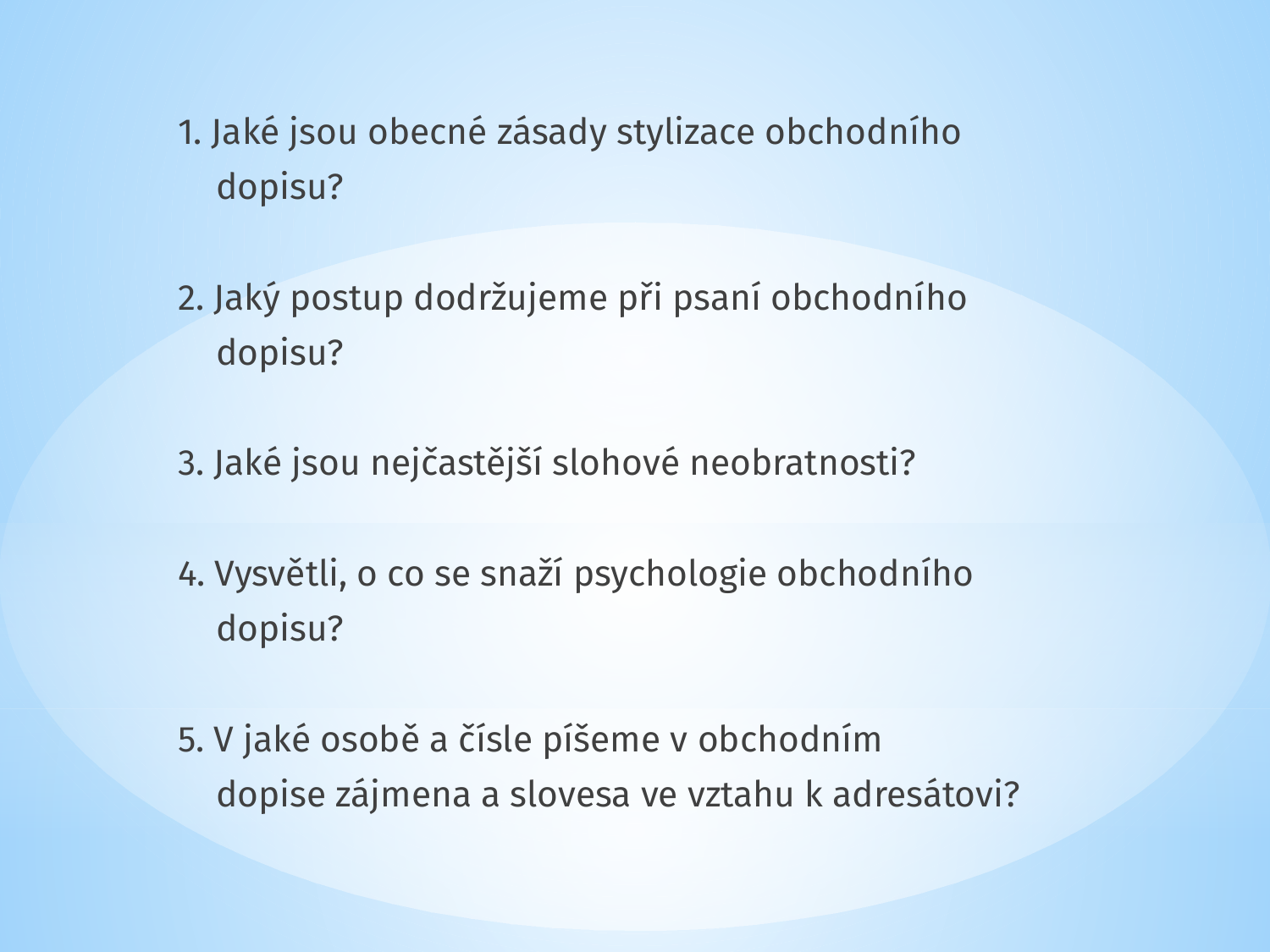

1. Jaké jsou obecné zásady stylizace obchodního
    dopisu?

2. Jaký postup dodržujeme při psaní obchodního
    dopisu?

3. Jaké jsou nejčastější slohové neobratnosti?

4. Vysvětli, o co se snaží psychologie obchodního
    dopisu?

5. V jaké osobě a čísle píšeme v obchodním
    dopise zájmena a slovesa ve vztahu k adresátovi?